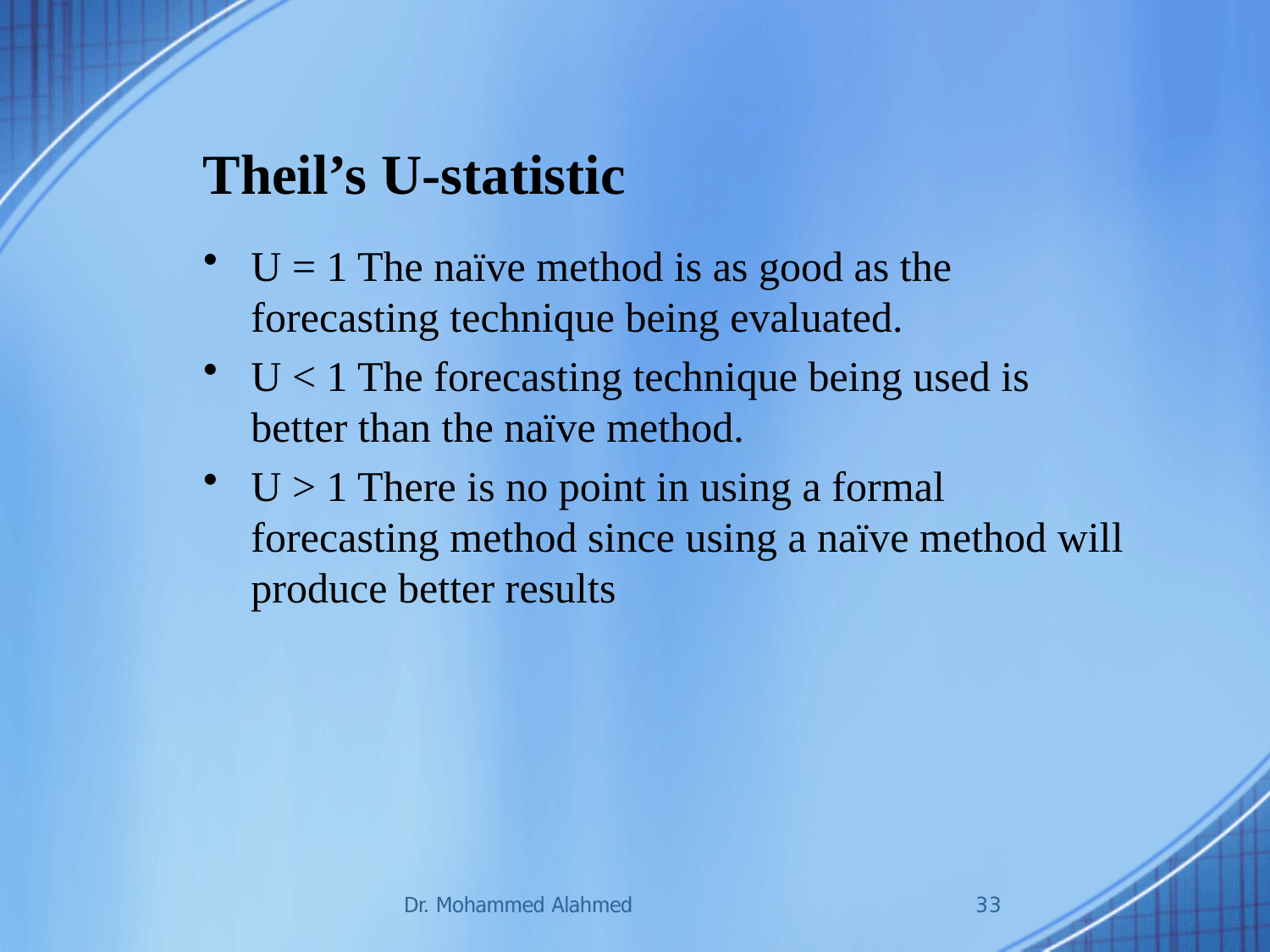

# Theil’s U-statistic
U = 1 The naïve method is as good as the forecasting technique being evaluated.
U < 1 The forecasting technique being used is better than the naïve method.
U > 1 There is no point in using a formal forecasting method since using a naïve method will produce better results
Dr. Mohammed Alahmed
33